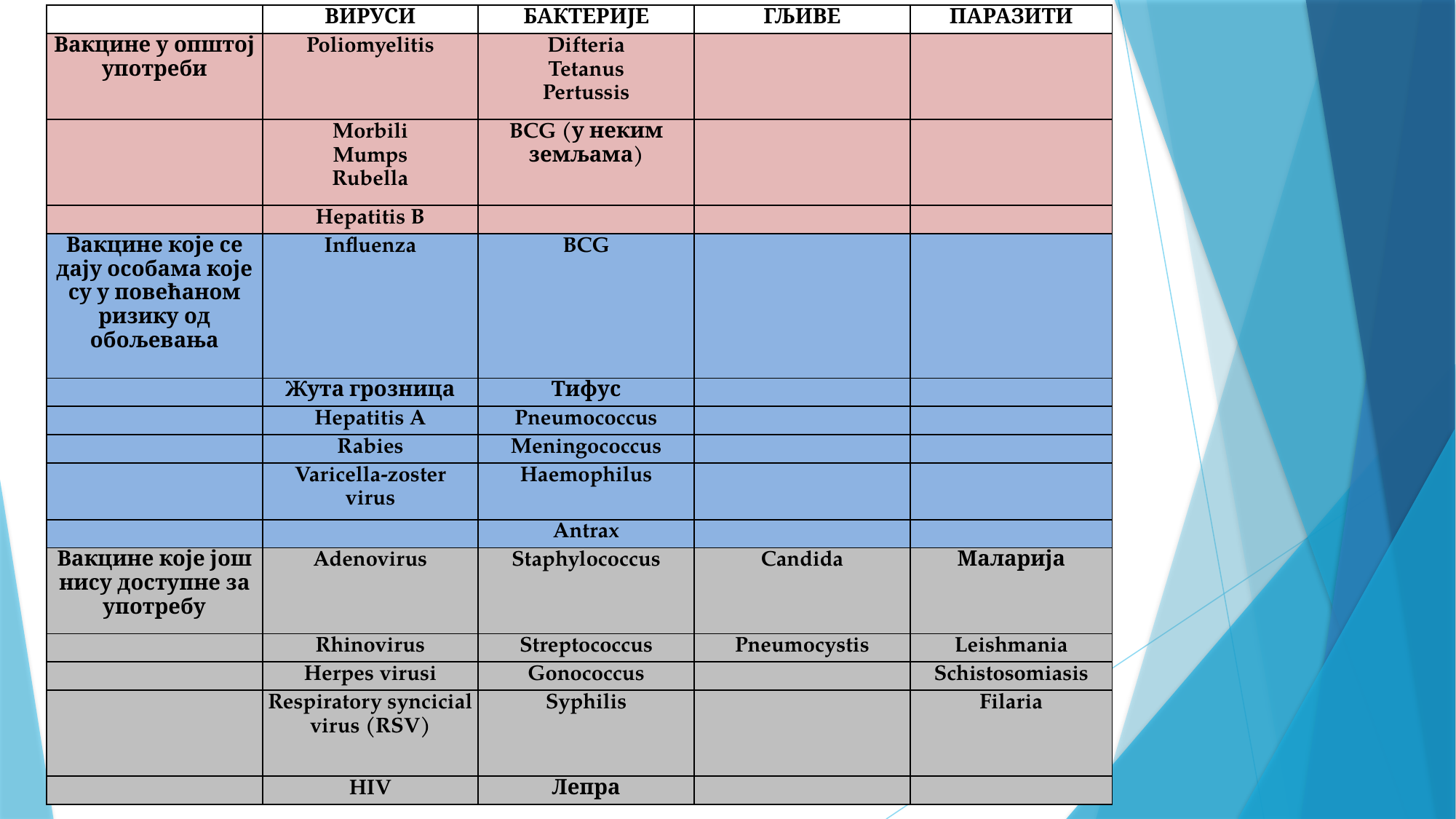

|  | ВИРУСИ | БАКТЕРИЈЕ | ГЉИВЕ | ПАРАЗИТИ |
| --- | --- | --- | --- | --- |
| Вакцине у општој употреби | Poliomyelitis | Difteria Tetanus Pertussis |  |  |
|  | Morbili Mumps Rubella | BCG (у неким земљама) |  |  |
|  | Hepatitis B |  |  |  |
| Вакцине које се дају особама које су у повећаном ризику од обољевања | Influenza | BCG |  |  |
|  | Жута грозница | Тифус |  |  |
|  | Hepatitis A | Pneumococcus |  |  |
|  | Rabies | Meningococcus |  |  |
|  | Varicella-zoster virus | Haemophilus |  |  |
|  |  | Antrax |  |  |
| Вакцине које још нису доступне за употребу | Adenovirus | Staphylococcus | Candida | Маларија |
|  | Rhinovirus | Streptococcus | Pneumocystis | Leishmania |
|  | Herpes virusi | Gonococcus |  | Schistosomiasis |
|  | Respiratory syncicial virus (RSV) | Syphilis |  | Filaria |
|  | HIV | Лепра |  |  |